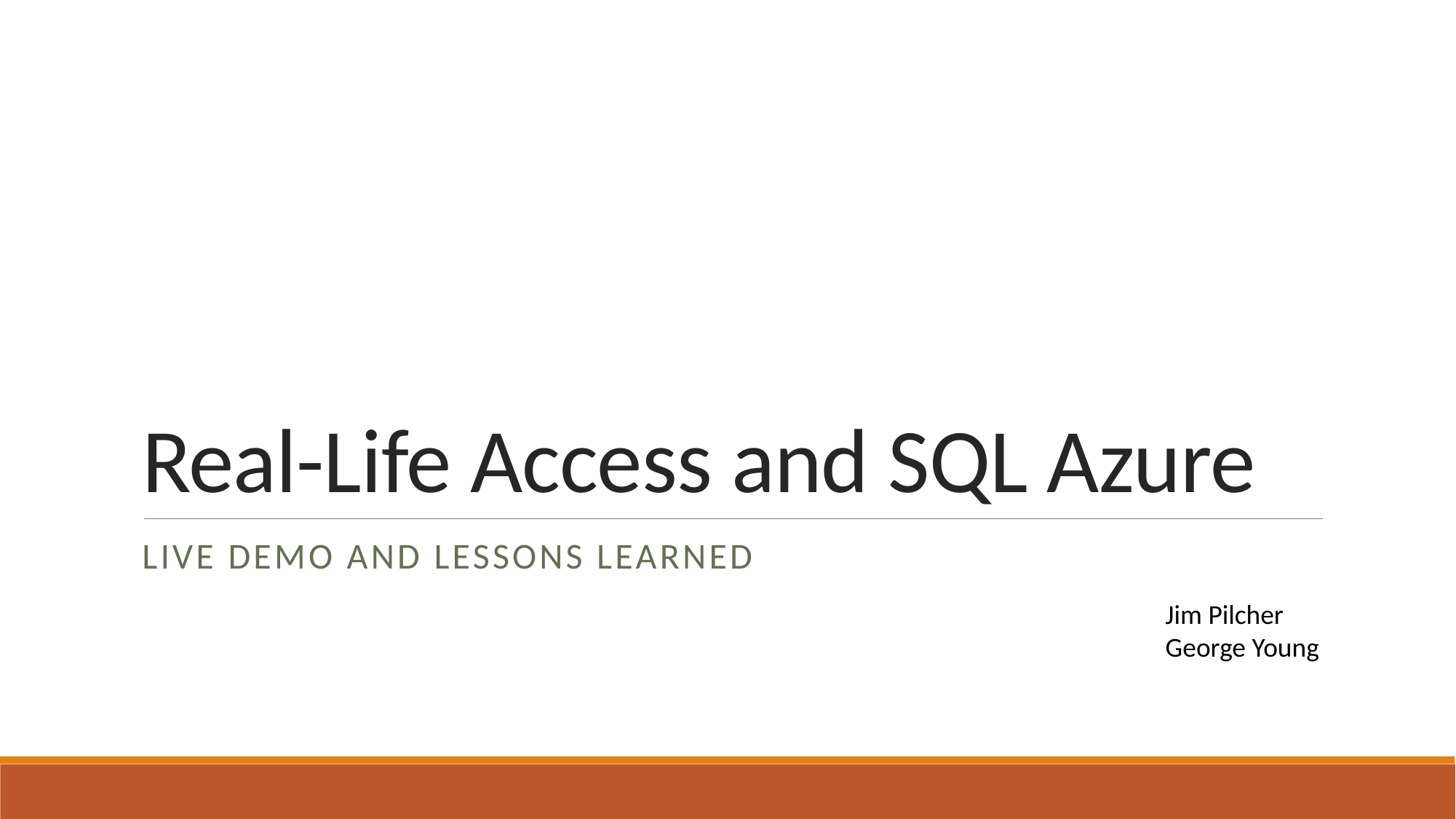

# Real-Life Access and SQL Azure
Live Demo and Lessons Learned
Jim Pilcher
George Young